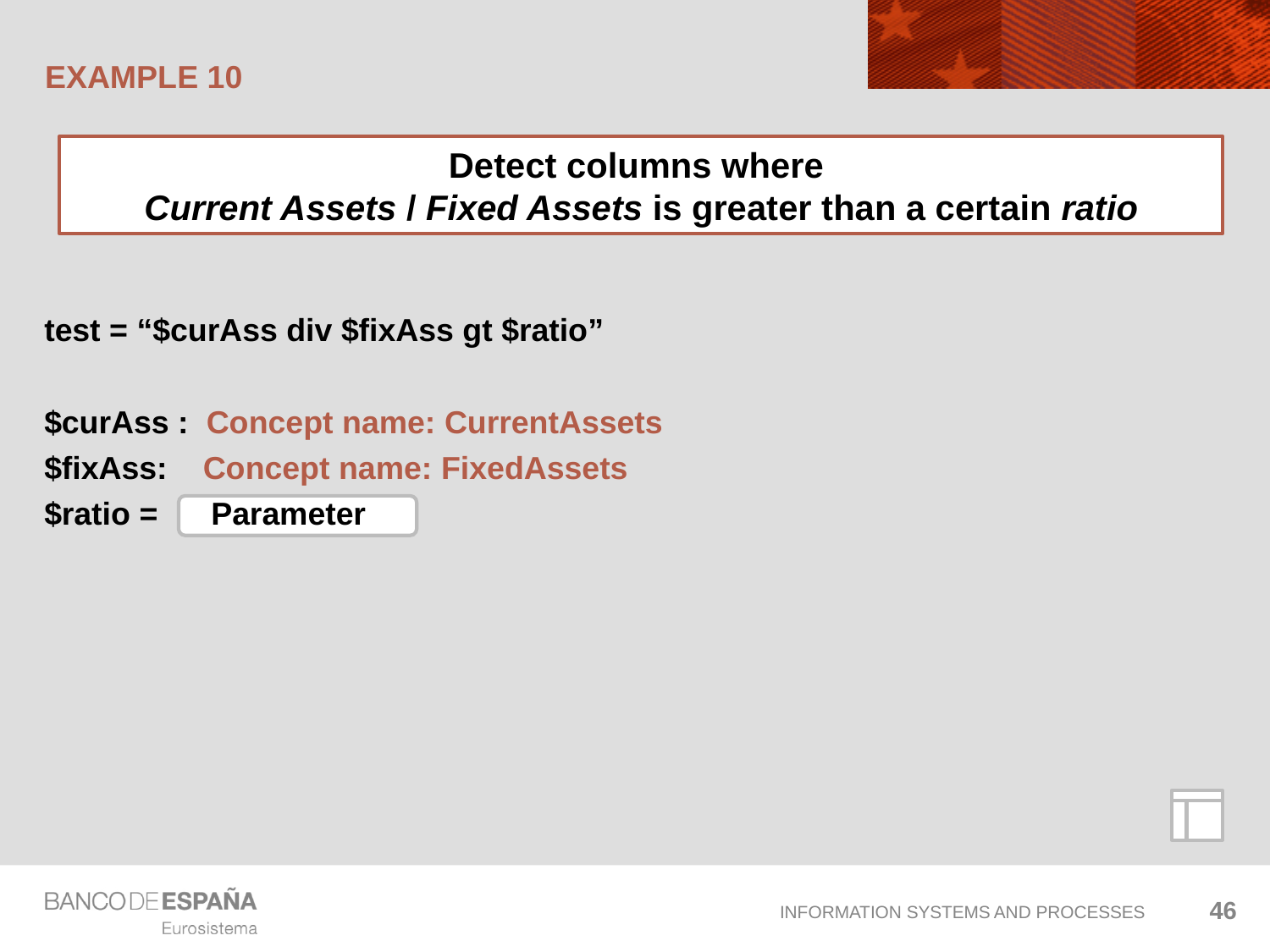

# EXAMPLE 10
Detect columns where
Current Assets / Fixed Assets is greater than a certain ratio

test = “$curAss div $fixAss gt $ratio”

$curAss :  Concept name: CurrentAssets
$fixAss:    Concept name: FixedAssets
$ratio =      Parameter

46